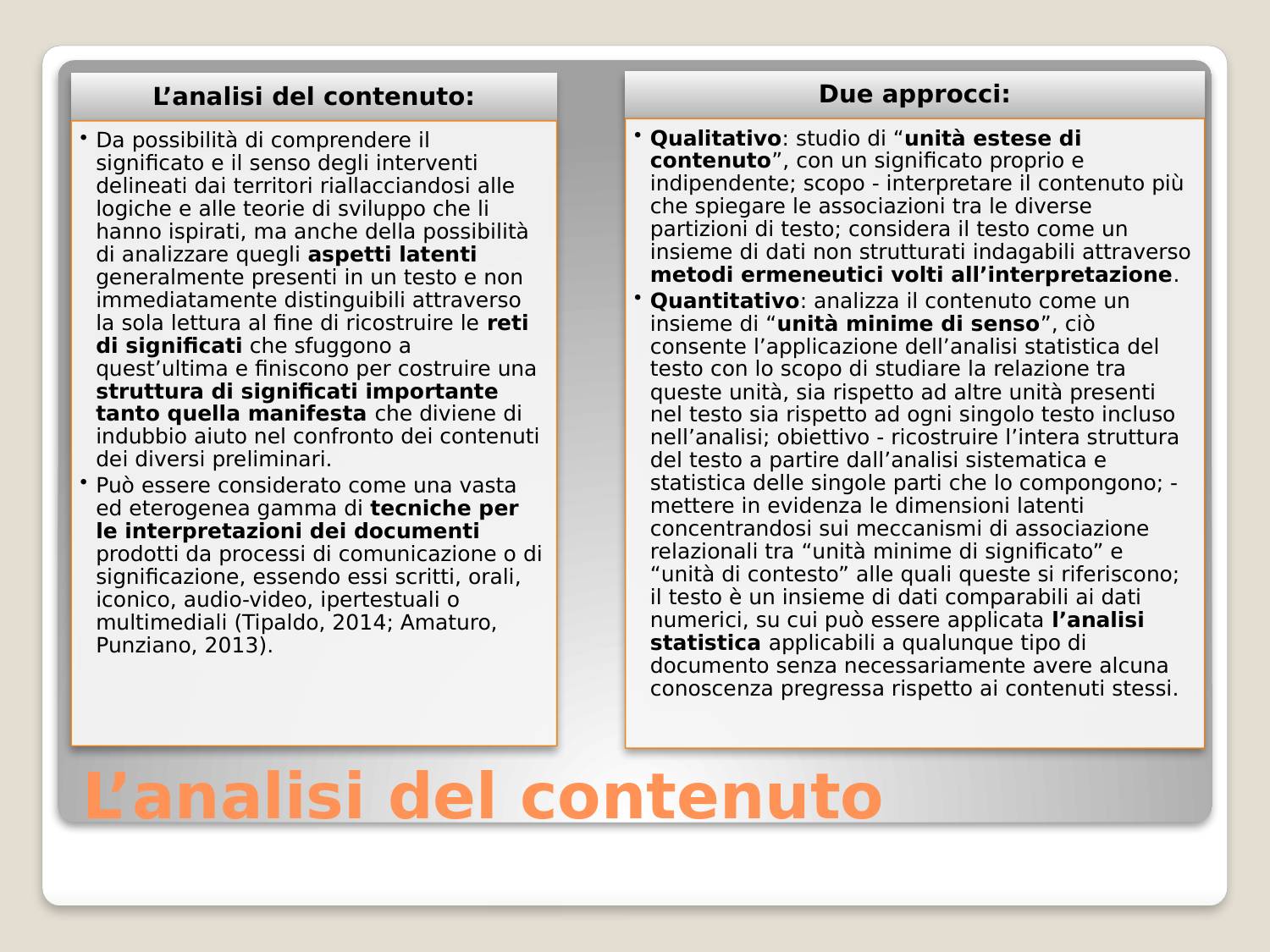

L’analisi del contenuto:
Da possibilità di comprendere il significato e il senso degli interventi delineati dai territori riallacciandosi alle logiche e alle teorie di sviluppo che li hanno ispirati, ma anche della possibilità di analizzare quegli aspetti latenti generalmente presenti in un testo e non immediatamente distinguibili attraverso la sola lettura al fine di ricostruire le reti di significati che sfuggono a quest’ultima e finiscono per costruire una struttura di significati importante tanto quella manifesta che diviene di indubbio aiuto nel confronto dei contenuti dei diversi preliminari.
Può essere considerato come una vasta ed eterogenea gamma di tecniche per le interpretazioni dei documenti prodotti da processi di comunicazione o di significazione, essendo essi scritti, orali, iconico, audio-video, ipertestuali o multimediali (Tipaldo, 2014; Amaturo, Punziano, 2013).
Due approcci:
Qualitativo: studio di “unità estese di contenuto”, con un significato proprio e indipendente; scopo - interpretare il contenuto più che spiegare le associazioni tra le diverse partizioni di testo; considera il testo come un insieme di dati non strutturati indagabili attraverso metodi ermeneutici volti all’interpretazione.
Quantitativo: analizza il contenuto come un insieme di “unità minime di senso”, ciò consente l’applicazione dell’analisi statistica del testo con lo scopo di studiare la relazione tra queste unità, sia rispetto ad altre unità presenti nel testo sia rispetto ad ogni singolo testo incluso nell’analisi; obiettivo - ricostruire l’intera struttura del testo a partire dall’analisi sistematica e statistica delle singole parti che lo compongono; - mettere in evidenza le dimensioni latenti concentrandosi sui meccanismi di associazione relazionali tra “unità minime di significato” e “unità di contesto” alle quali queste si riferiscono; il testo è un insieme di dati comparabili ai dati numerici, su cui può essere applicata l’analisi statistica applicabili a qualunque tipo di documento senza necessariamente avere alcuna conoscenza pregressa rispetto ai contenuti stessi.
# L’analisi del contenuto